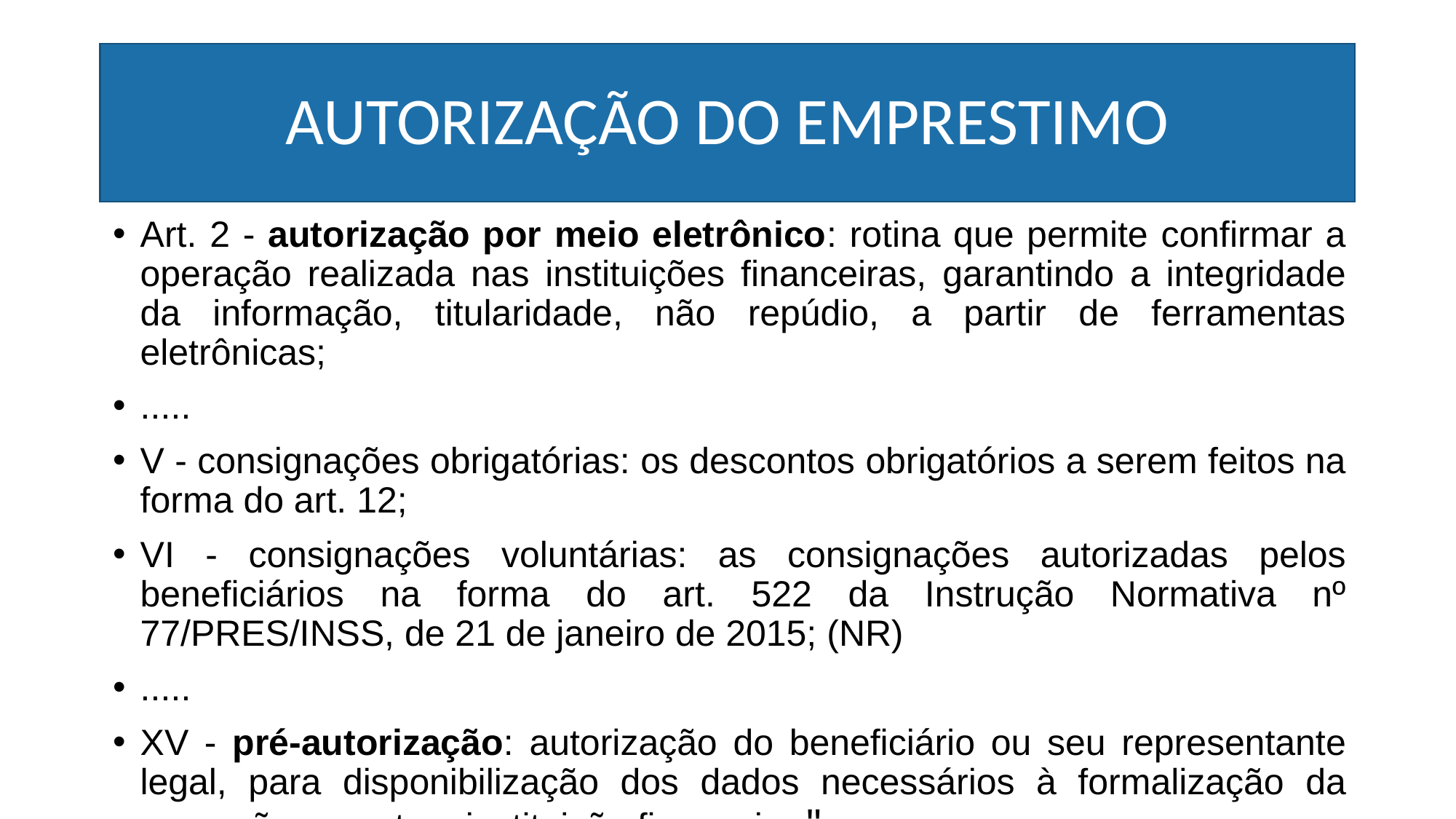

# AUTORIZAÇÃO DO EMPRESTIMO
Art. 2 - autorização por meio eletrônico: rotina que permite confirmar a operação realizada nas instituições financeiras, garantindo a integridade da informação, titularidade, não repúdio, a partir de ferramentas eletrônicas;
.....
V - consignações obrigatórias: os descontos obrigatórios a serem feitos na forma do art. 12;
VI - consignações voluntárias: as consignações autorizadas pelos beneficiários na forma do art. 522 da Instrução Normativa nº 77/PRES/INSS, de 21 de janeiro de 2015; (NR)
.....
XV - pré-autorização: autorização do beneficiário ou seu representante legal, para disponibilização dos dados necessários à formalização da operação perante a instituição financeira."